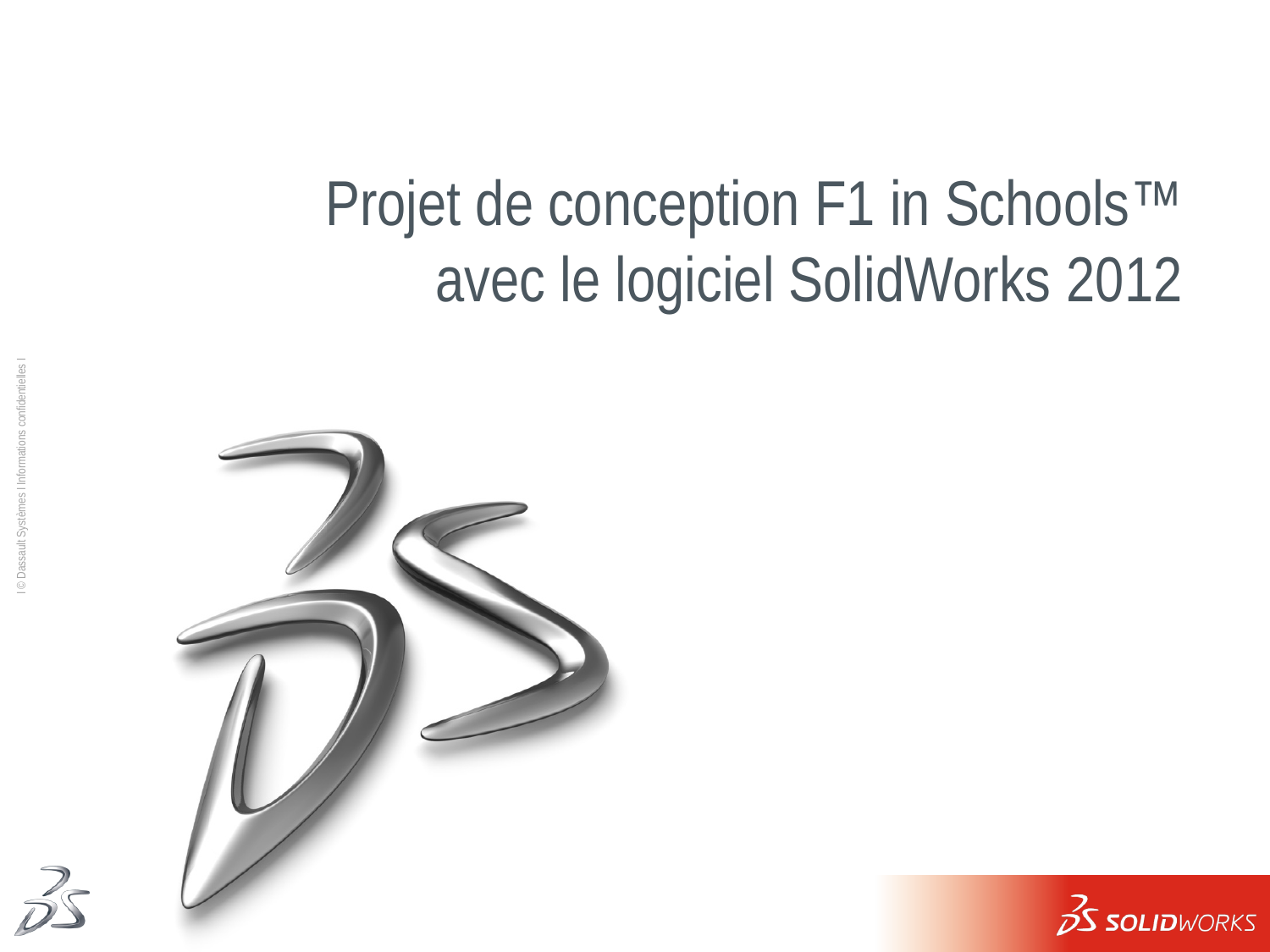

# Projet de conception F1 in Schools™ avec le logiciel SolidWorks 2012